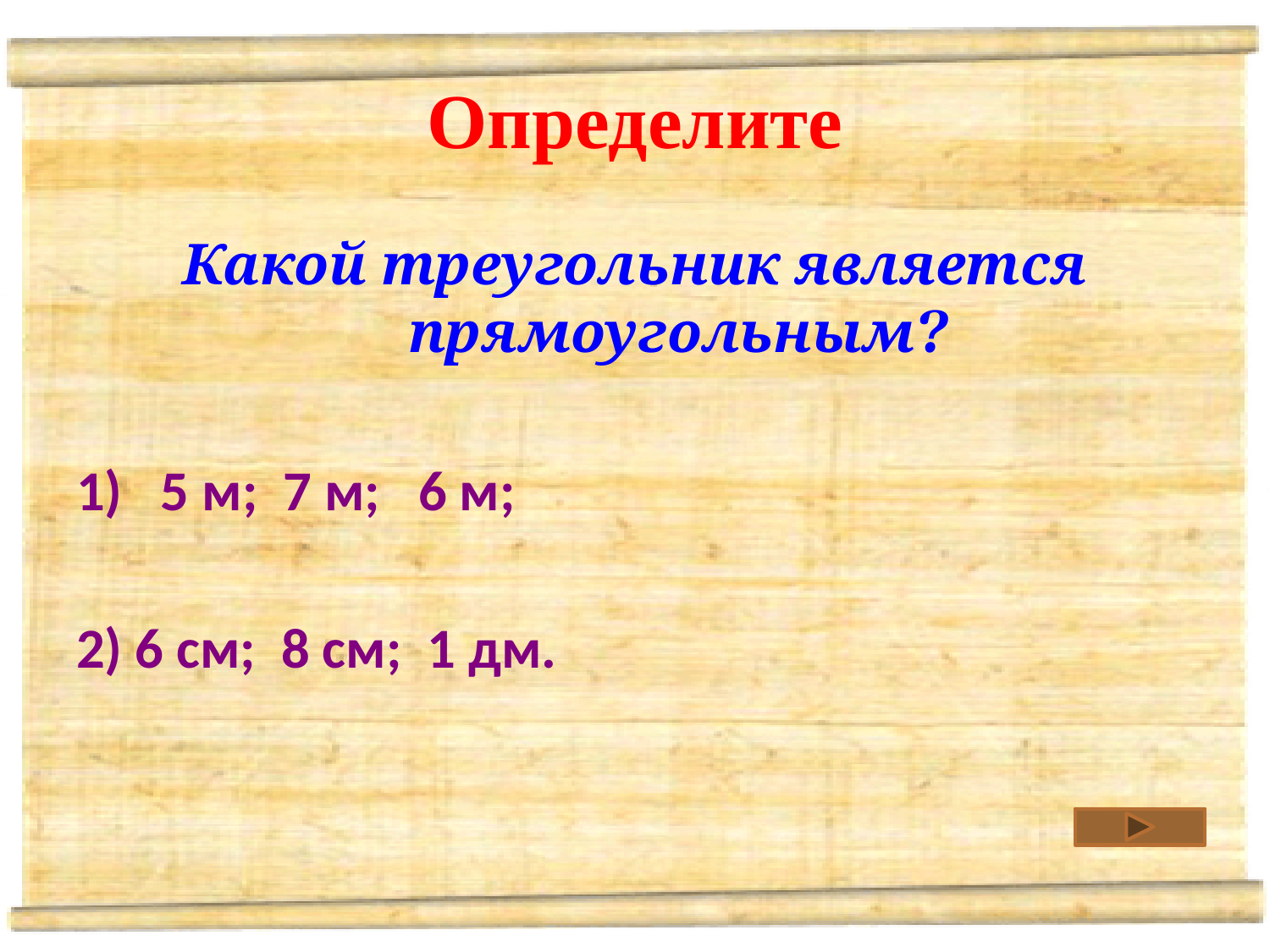

# Определите
Какой треугольник является прямоугольным?

5 м;  7 м;   6 м;

2) 6 см;  8 см;  1 дм.